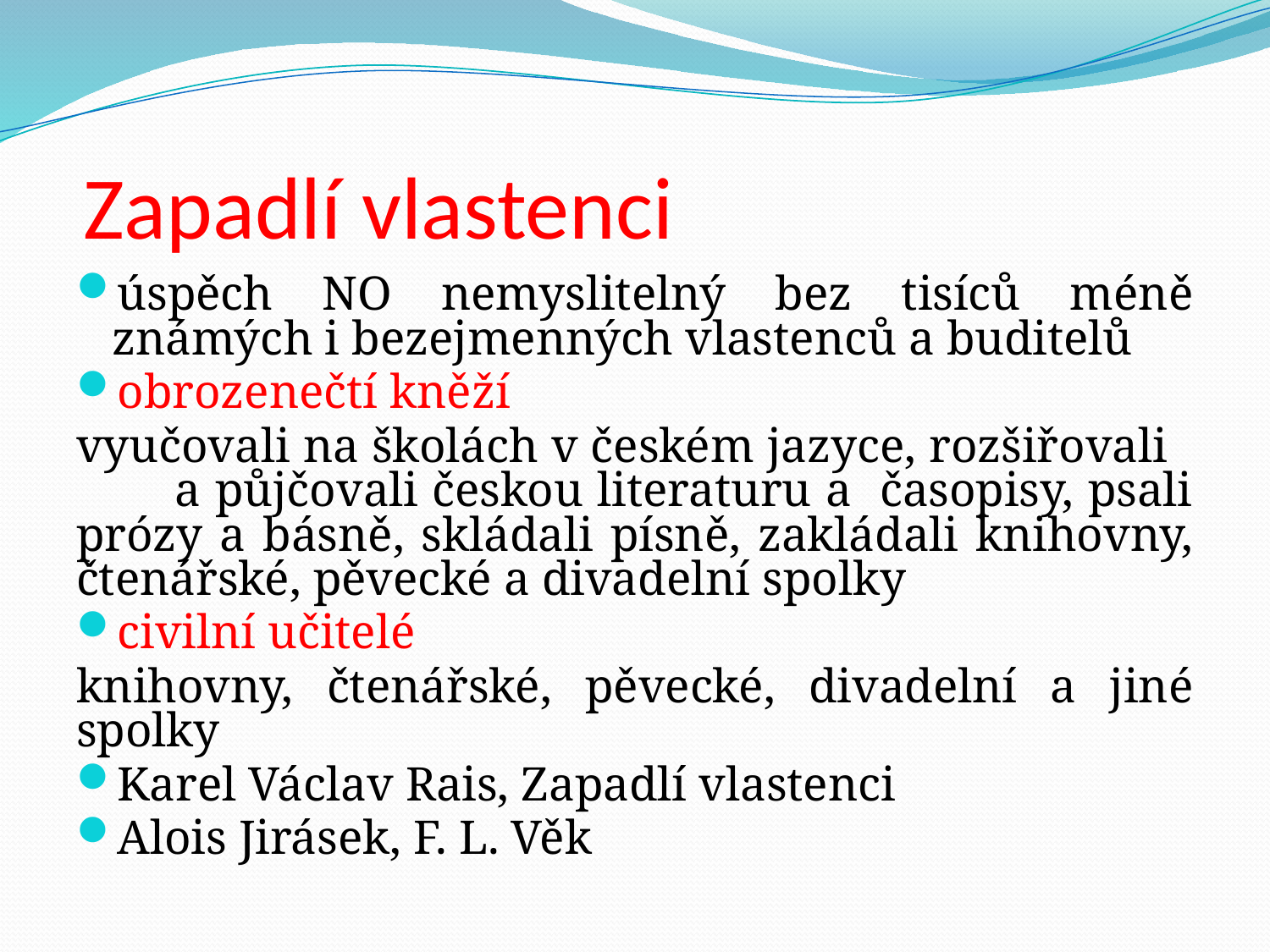

# Zapadlí vlastenci
úspěch NO nemyslitelný bez tisíců méně známých i bezejmenných vlastenců a buditelů
obrozenečtí kněží
vyučovali na školách v českém jazyce, rozšiřovali          a půjčovali českou literaturu a  časopisy, psali prózy a básně, skládali písně, zakládali knihovny, čtenářské, pěvecké a divadelní spolky
civilní učitelé
knihovny, čtenářské, pěvecké, divadelní a jiné spolky
Karel Václav Rais, Zapadlí vlastenci
Alois Jirásek, F. L. Věk